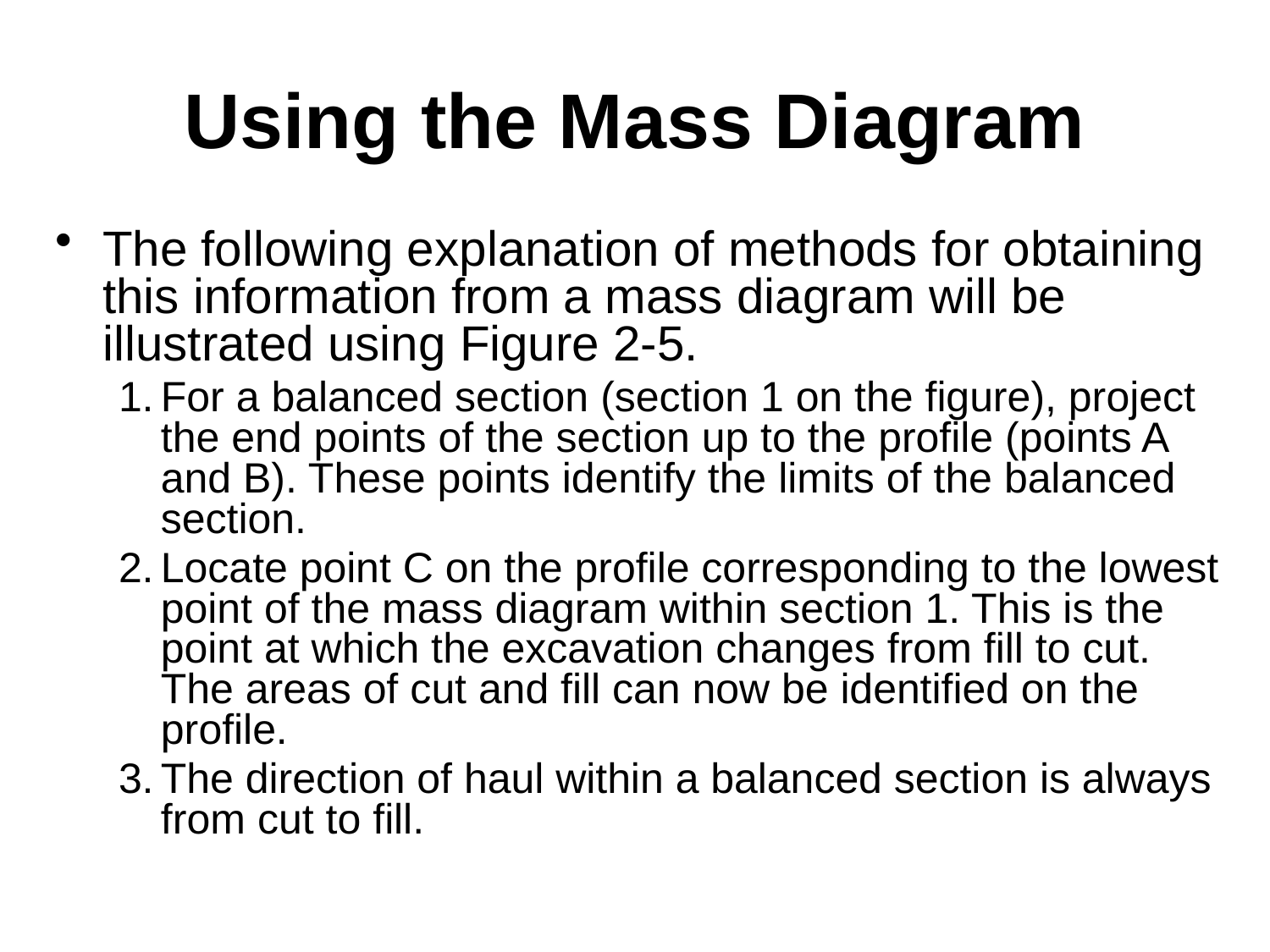

# Using the Mass Diagram
The following explanation of methods for obtaining this information from a mass diagram will be illustrated using Figure 2-5.
For a balanced section (section 1 on the figure), project the end points of the section up to the profile (points A and B). These points identify the limits of the balanced section.
Locate point C on the profile corresponding to the lowest point of the mass diagram within section 1. This is the point at which the excavation changes from fill to cut. The areas of cut and fill can now be identified on the profile.
The direction of haul within a balanced section is always from cut to fill.